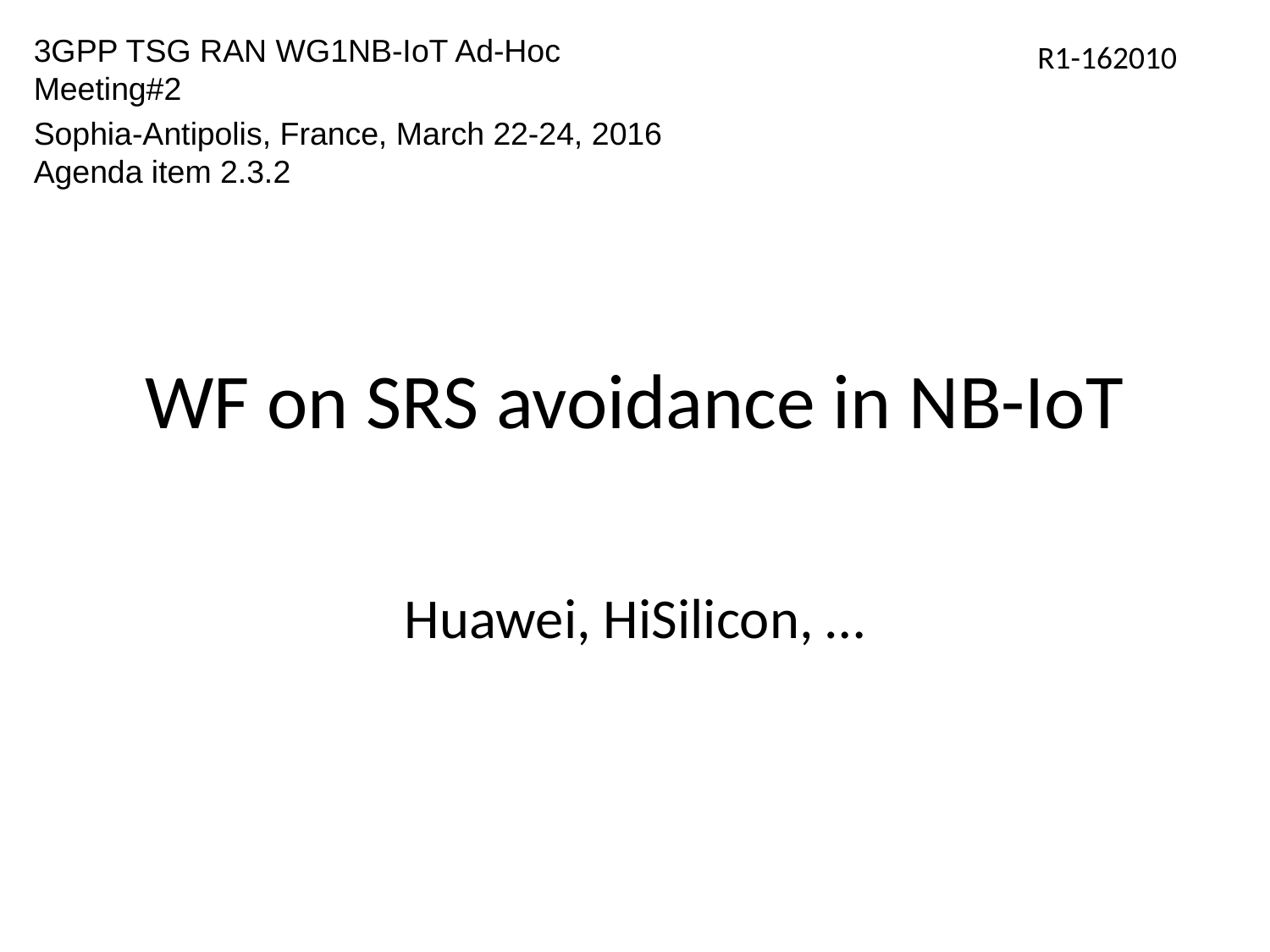

3GPP TSG RAN WG1NB-IoT Ad-Hoc Meeting#2
Sophia-Antipolis, France, March 22-24, 2016
Agenda item 2.3.2
R1-162010
# WF on SRS avoidance in NB-IoT
Huawei, HiSilicon, …